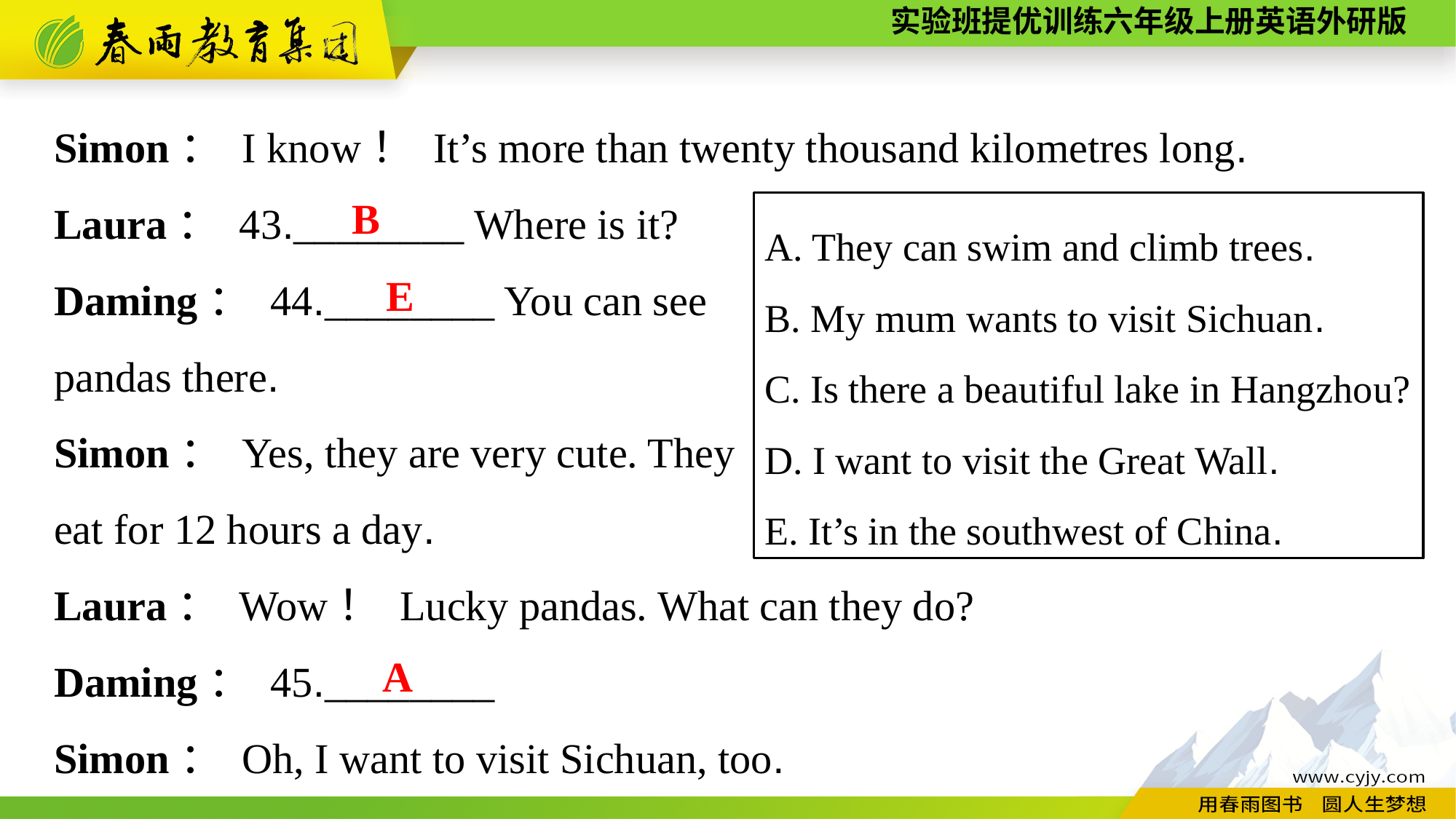

Simon： I know！ It’s more than twenty thousand kilometres long.
Laura： 43.________ Where is it?
Daming： 44.________ You can see
pandas there.
Simon： Yes, they are very cute. They
eat for 12 hours a day.
Laura： Wow！ Lucky pandas. What can they do?
Daming： 45.________
Simon： Oh, I want to visit Sichuan, too.
B
A. They can swim and climb trees.
B. My mum wants to visit Sichuan.
C. Is there a beautiful lake in Hangzhou?
D. I want to visit the Great Wall.
E. It’s in the southwest of China.
E
A